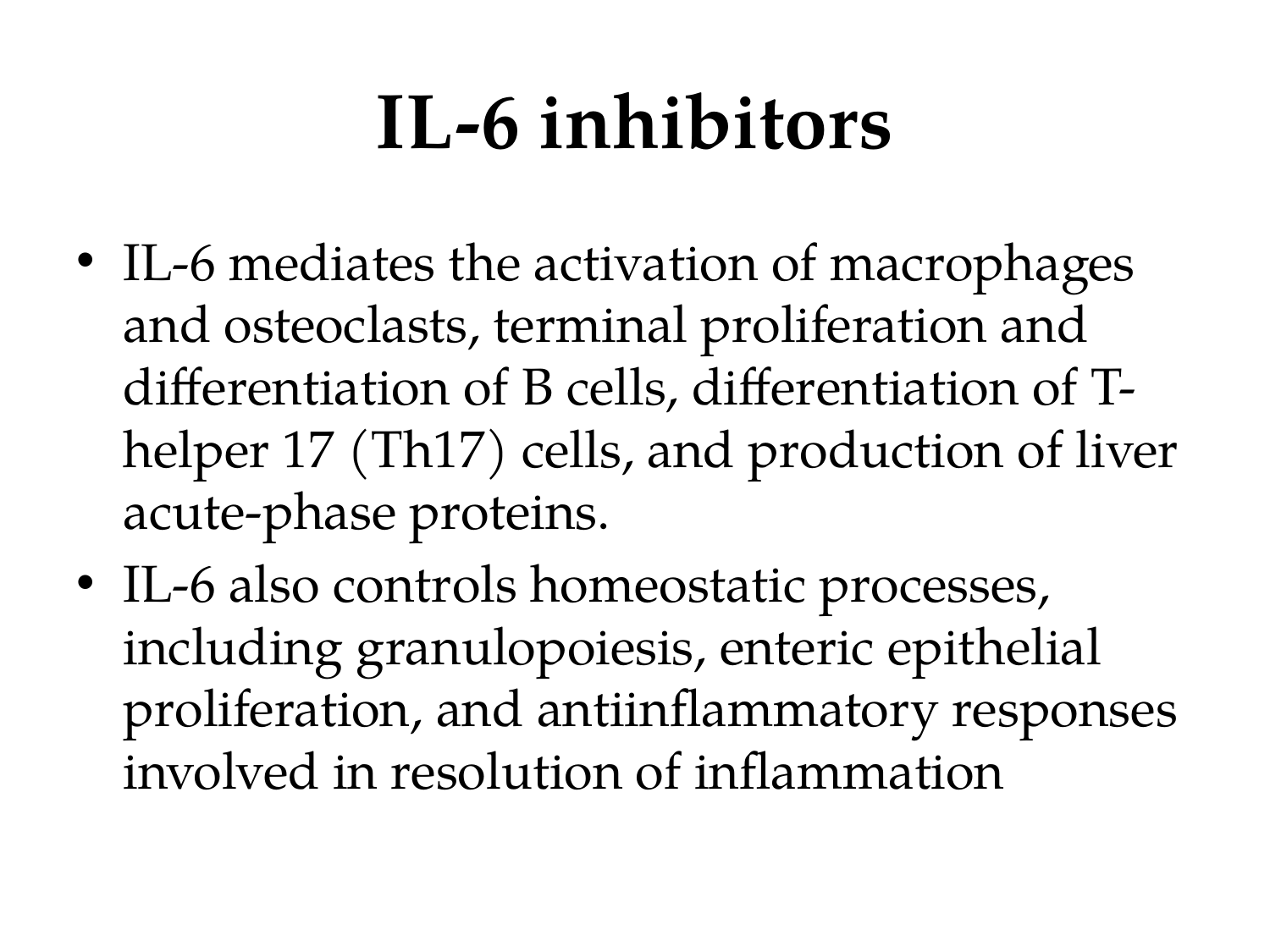

# IL-6 inhibitors
IL-6 mediates the activation of macrophages and osteoclasts, terminal proliferation and differentiation of B cells, differentiation of T-helper 17 (Th17) cells, and production of liver acute-phase proteins.
IL-6 also controls homeostatic processes, including granulopoiesis, enteric epithelial proliferation, and antiinflammatory responses involved in resolution of inflammation